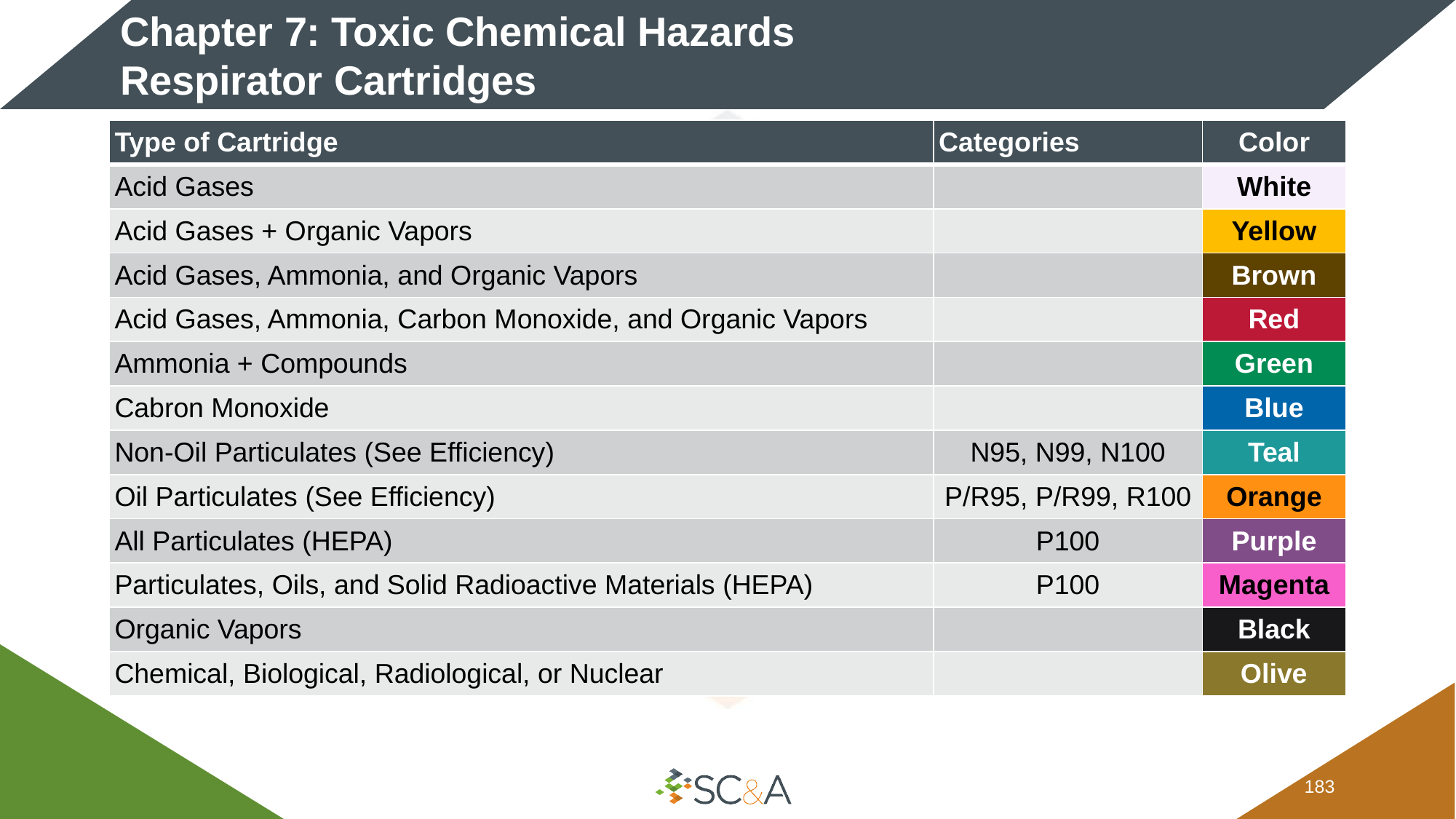

# Chapter 7: Toxic Chemical Hazards Respirator Cartridges
| Type of Cartridge | Categories | Color |
| --- | --- | --- |
| Acid Gases |  | White |
| Acid Gases + Organic Vapors |  | Yellow |
| Acid Gases, Ammonia, and Organic Vapors |  | Brown |
| Acid Gases, Ammonia, Carbon Monoxide, and Organic Vapors |  | Red |
| Ammonia + Compounds |  | Green |
| Cabron Monoxide |  | Blue |
| Non-Oil Particulates (See Efficiency) | N95, N99, N100 | Teal |
| Oil Particulates (See Efficiency) | P/R95, P/R99, R100 | Orange |
| All Particulates (HEPA) | P100 | Purple |
| Particulates, Oils, and Solid Radioactive Materials (HEPA) | P100 | Magenta |
| Organic Vapors |  | Black |
| Chemical, Biological, Radiological, or Nuclear |  | Olive |
183